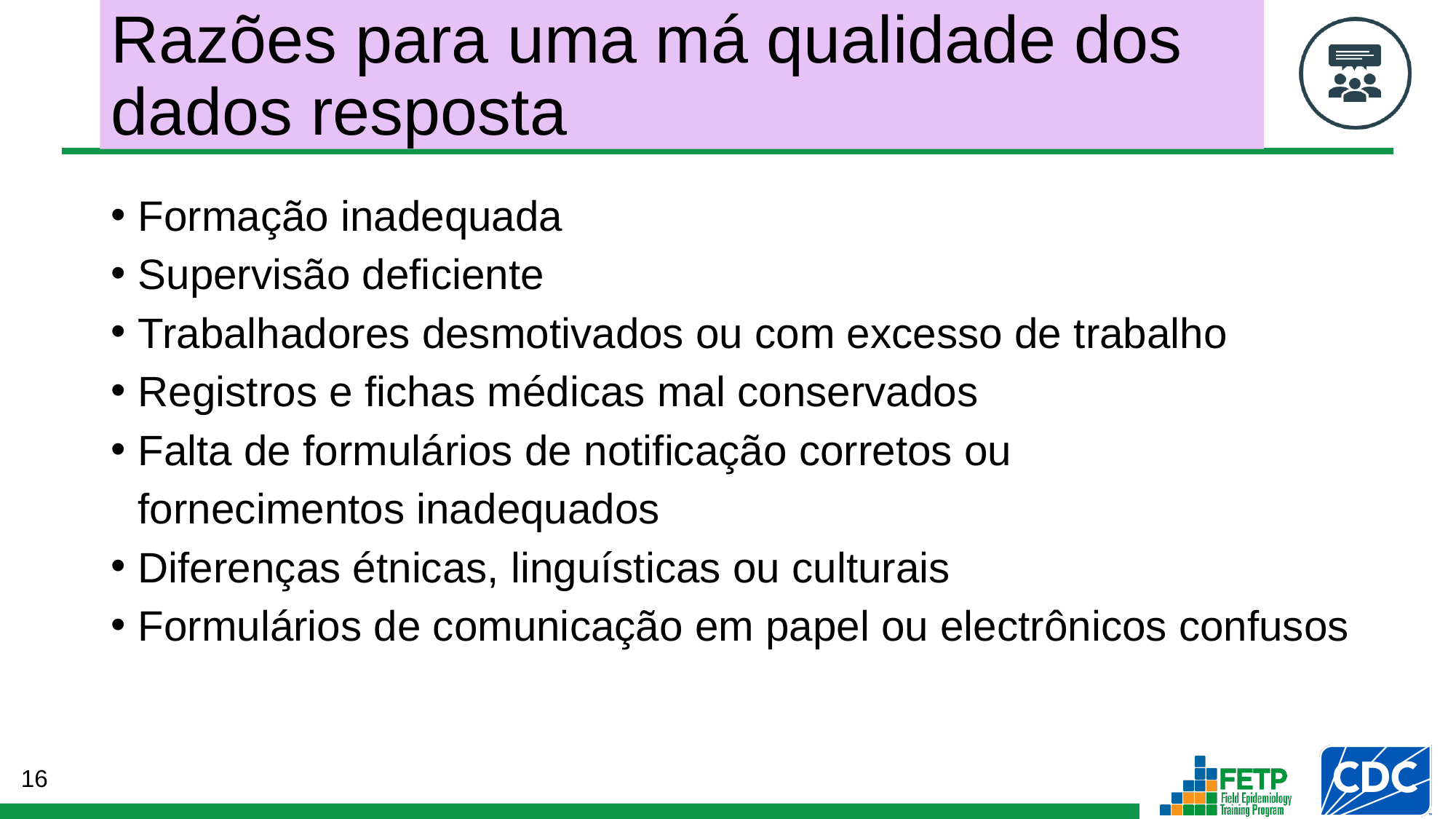

# Razões para uma má qualidade dos dados resposta
Formação inadequada
Supervisão deficiente
Trabalhadores desmotivados ou com excesso de trabalho
Registros e fichas médicas mal conservados
Falta de formulários de notificação corretos ou
fornecimentos inadequados
Diferenças étnicas, linguísticas ou culturais
Formulários de comunicação em papel ou electrônicos confusos